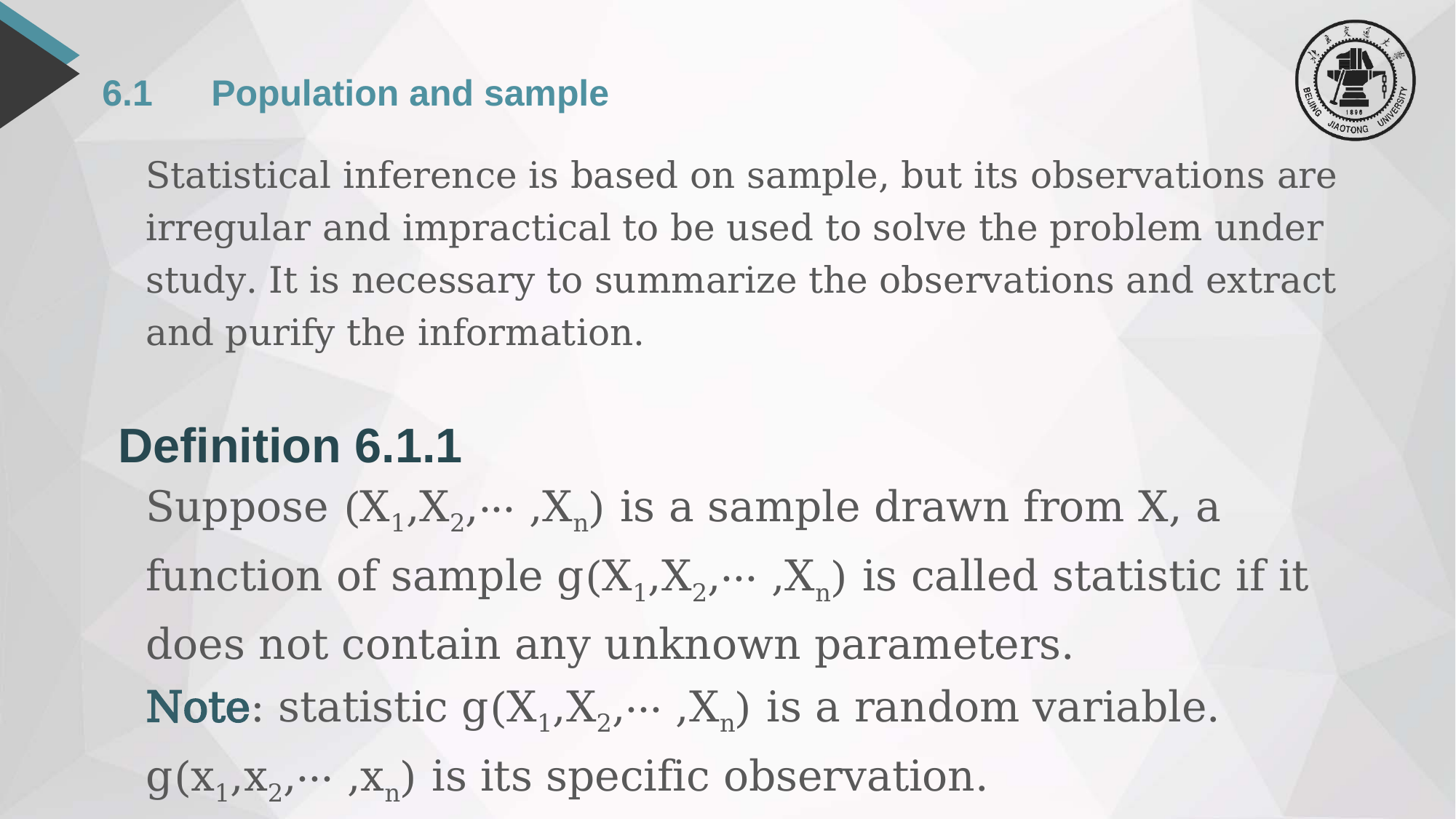

# 6.1	Population and sample
Statistical inference is based on sample, but its observations are irregular and impractical to be used to solve the problem under study. It is necessary to summarize the observations and extract and purify the information.
Definition 6.1.1
Suppose (X1,X2,··· ,Xn) is a sample drawn from X, a function of sample g(X1,X2,··· ,Xn) is called statistic if it does not contain any unknown parameters.
Note: statistic g(X1,X2,··· ,Xn) is a random variable. g(x1,x2,··· ,xn) is its specific observation.